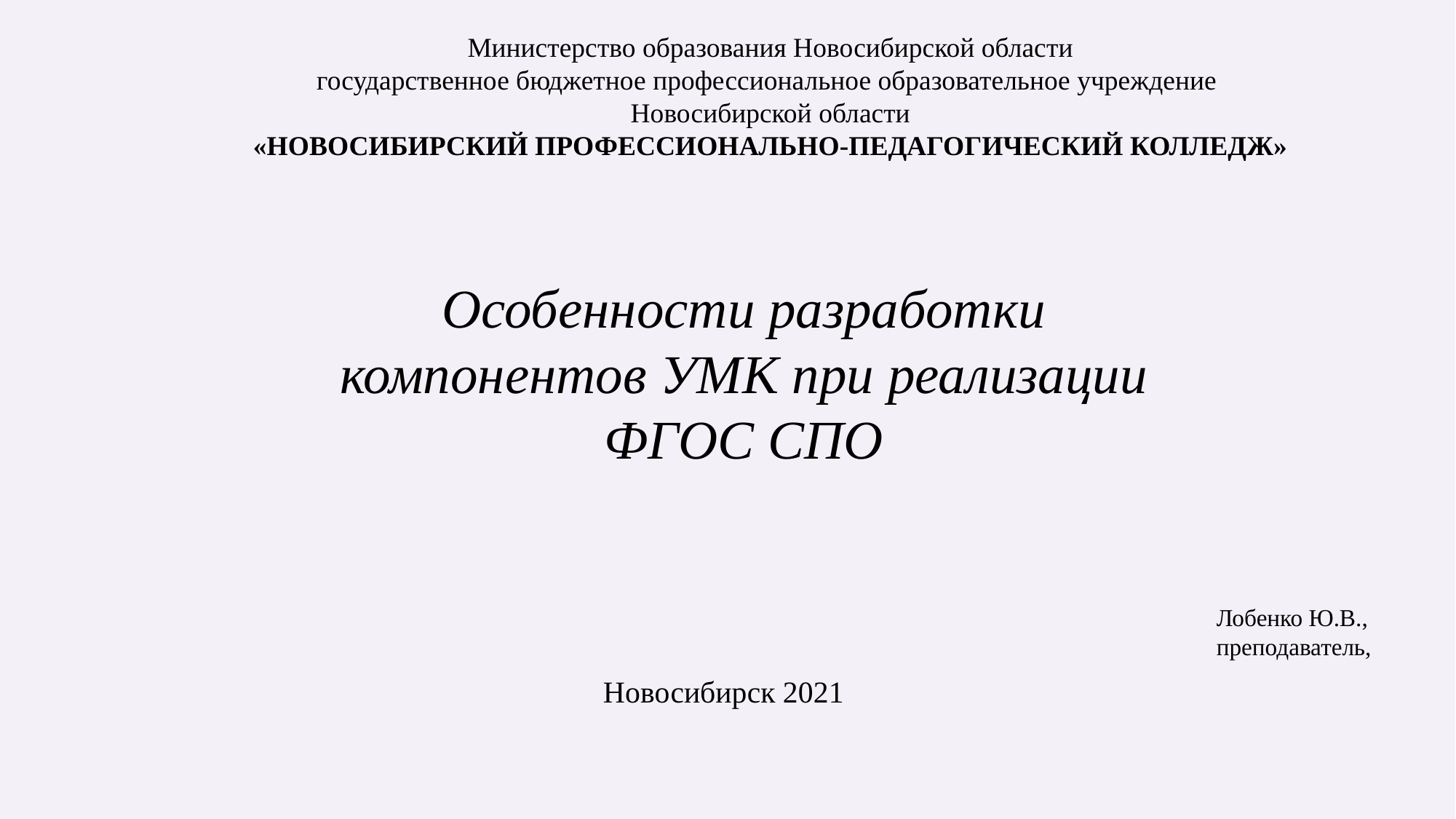

Министерство образования Новосибирской области
государственное бюджетное профессиональное образовательное учреждение
Новосибирской области
«НОВОСИБИРСКИЙ ПРОФЕССИОНАЛЬНО-ПЕДАГОГИЧЕСКИЙ КОЛЛЕДЖ»
Особенности разработки компонентов УМК при реализации
ФГОС СПО

Лобенко Ю.В., преподаватель,
Новосибирск 2021